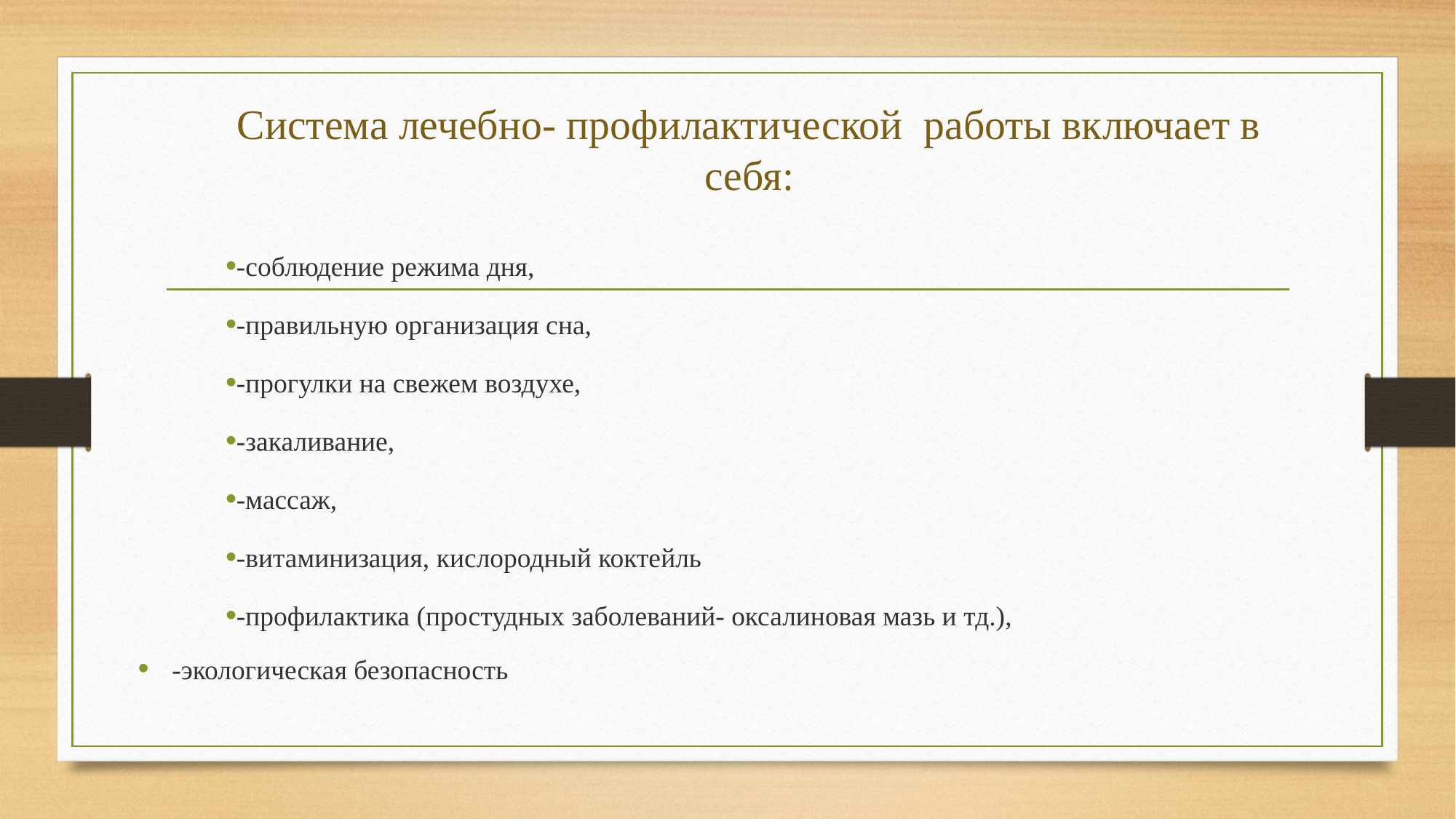

# Система лечебно- профилактической  работы включает в себя:
-соблюдение режима дня,
-правильную организация сна,
-прогулки на свежем воздухе,
-закаливание,
-массаж,
-витаминизация, кислородный коктейль
-профилактика (простудных заболеваний- оксалиновая мазь и тд.),
-экологическая безопасность